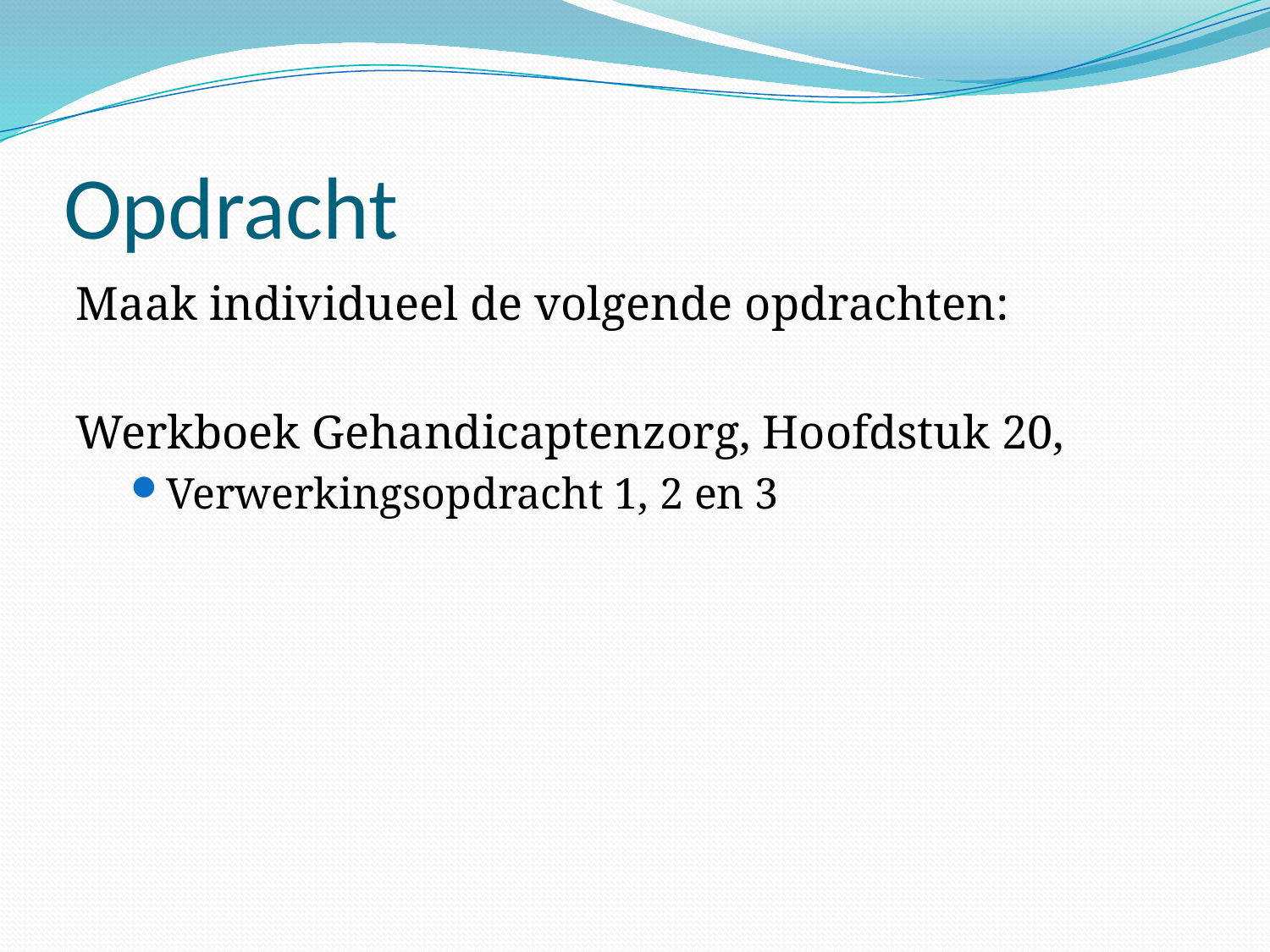

# Opdracht
Maak individueel de volgende opdrachten:

Werkboek Gehandicaptenzorg, Hoofdstuk 20,
Verwerkingsopdracht 1, 2 en 3